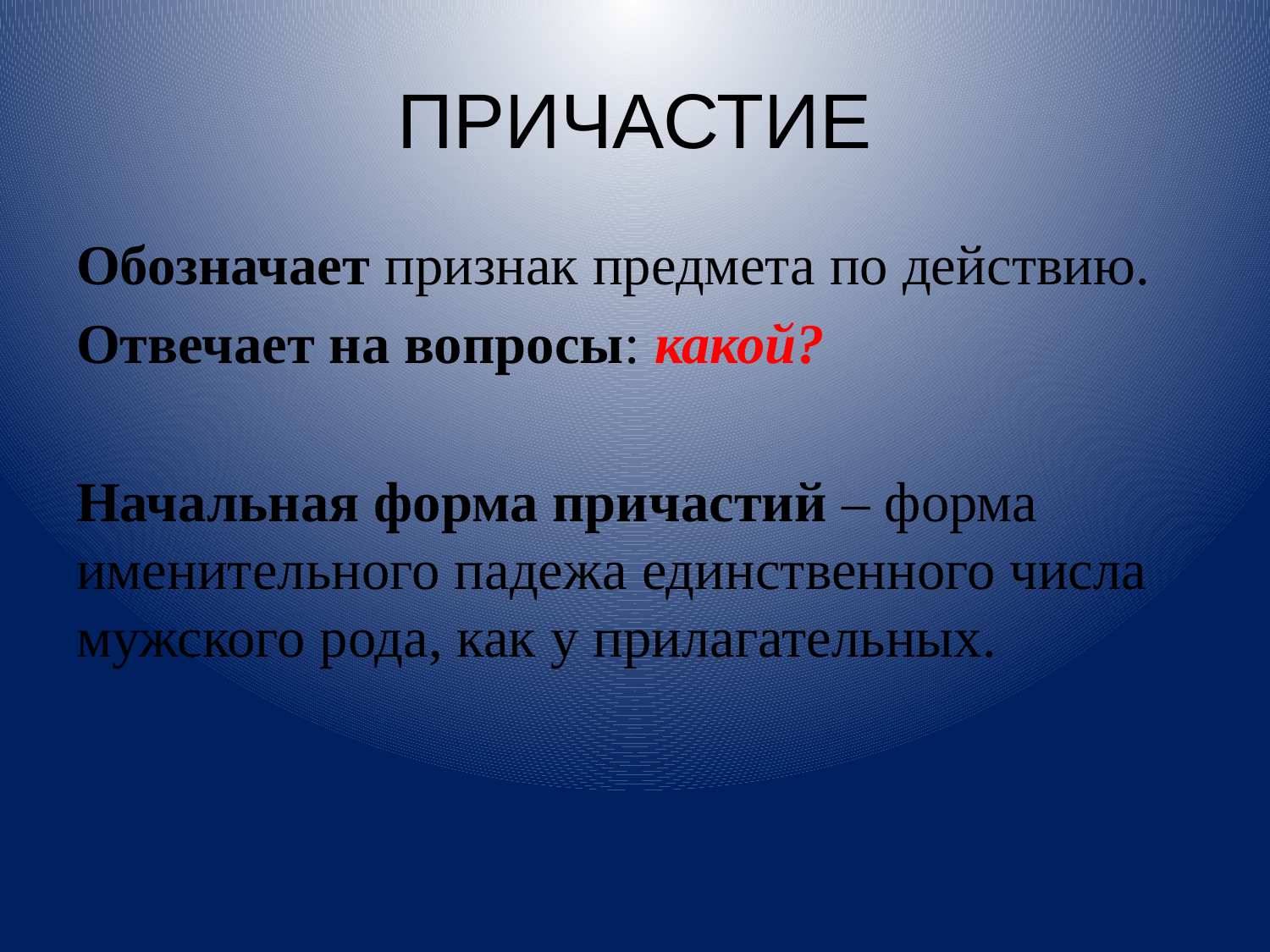

# ПРИЧАСТИЕ
Обозначает признак предмета по действию.
Отвечает на вопросы: какой?

Начальная форма причастий – форма именительного падежа единственного числа мужского рода, как у прилагательных.